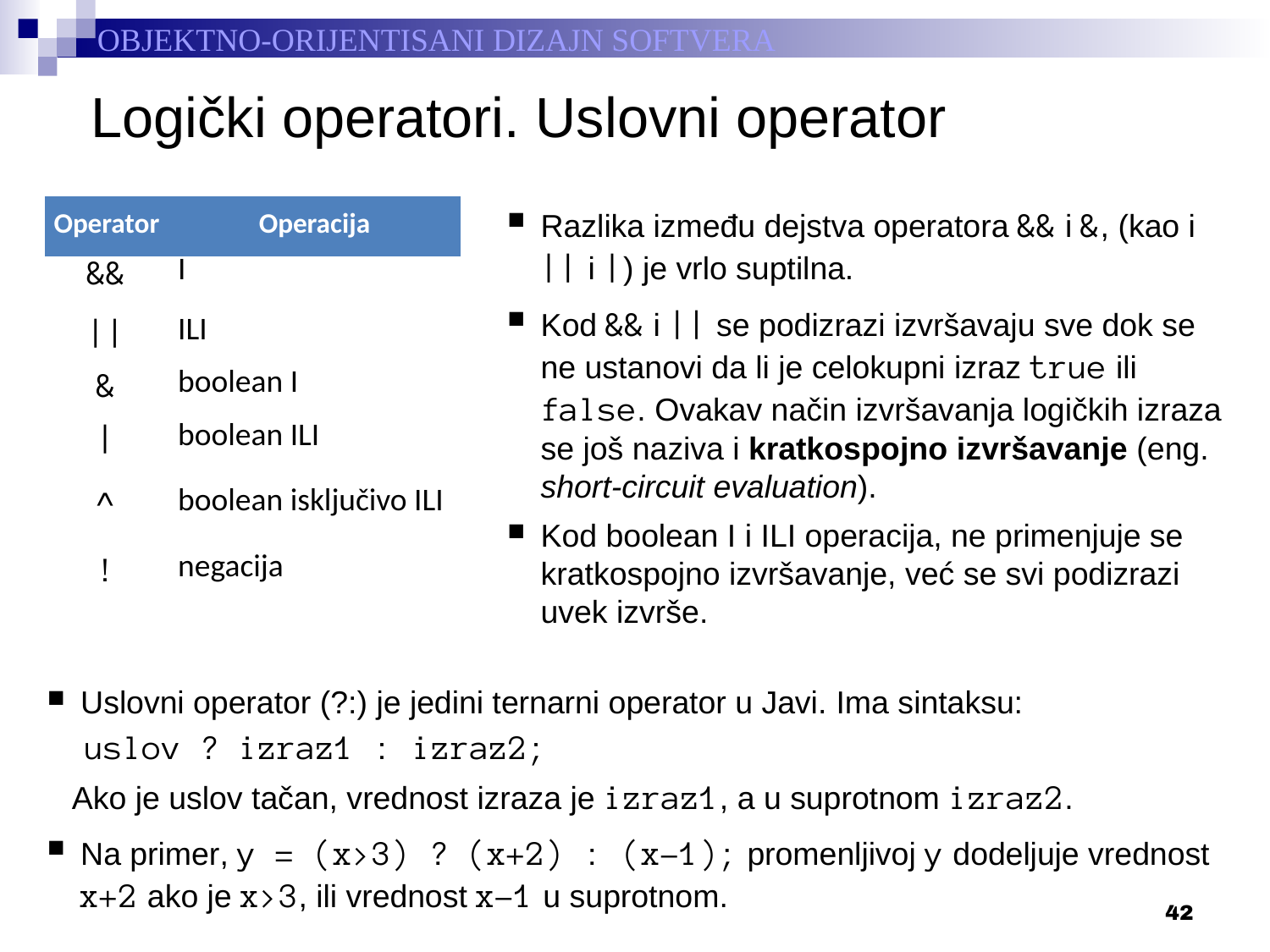

# Logički operatori. Uslovni operator
| Operator | Operacija |
| --- | --- |
| && | I |
| || | ILI |
| & | boolean I |
| | | boolean ILI |
| ^ | boolean isključivo ILI |
| ! | negacija |
Razlika između dejstva operatora && i &, (kao i || i |) je vrlo suptilna.
Kod && i || se podizrazi izvršavaju sve dok se ne ustanovi da li je celokupni izraz true ili false. Ovakav način izvršavanja logičkih izraza se još naziva i kratkospojno izvršavanje (eng. short-circuit evaluation).
Kod boolean I i ILI operacija, ne primenjuje se kratkospojno izvršavanje, već se svi podizrazi uvek izvrše.
Uslovni operator (?:) je jedini ternarni operator u Javi. Ima sintaksu:
uslov ? izraz1 : izraz2;
	Ako je uslov tačan, vrednost izraza je izraz1, a u suprotnom izraz2.
Na primer, y = (x>3) ? (x+2) : (x-1); promenljivoj y dodeljuje vrednost x+2 ako je x>3, ili vrednost x-1 u suprotnom.
42